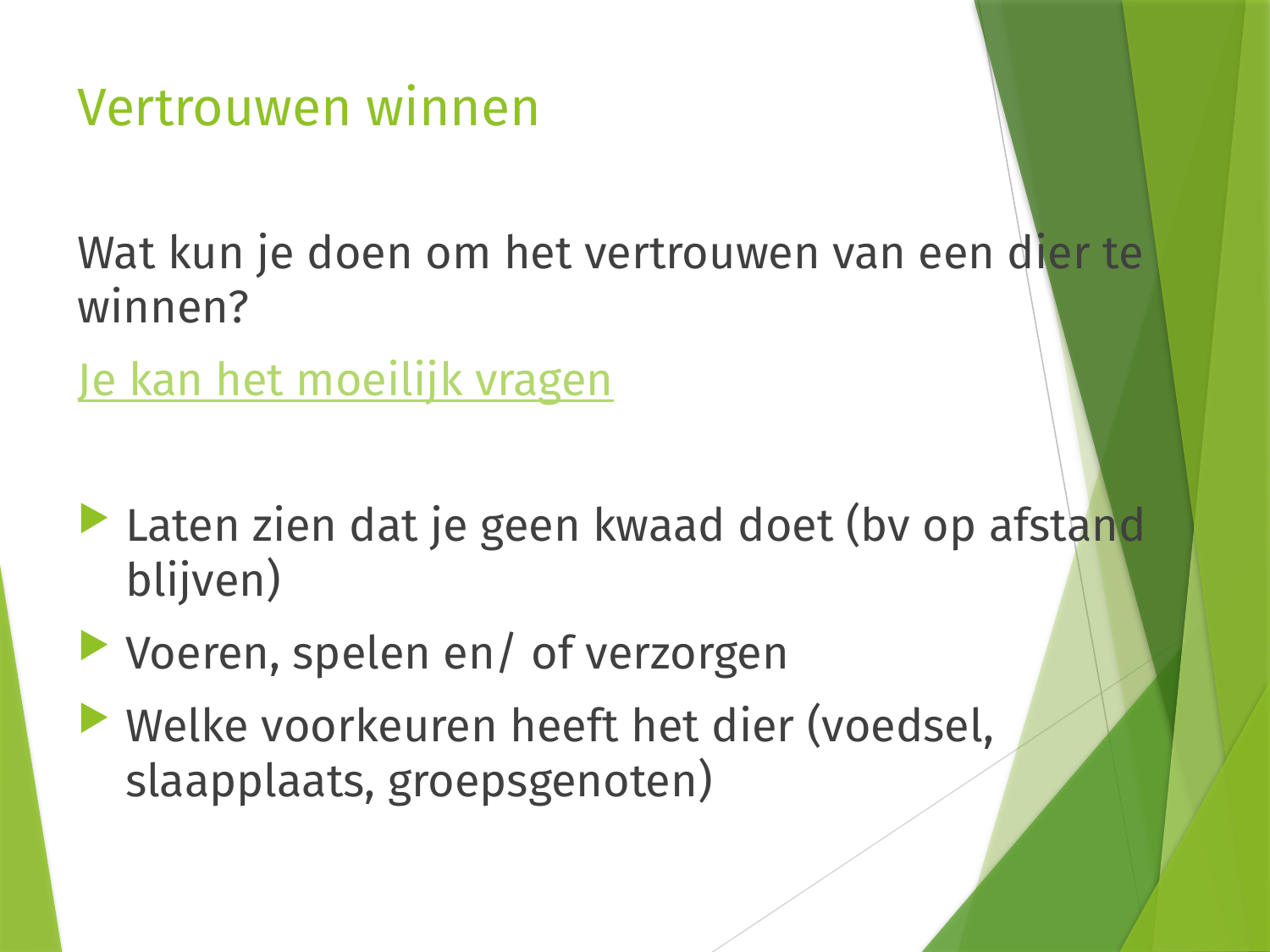

# Vertrouwen winnen
Wat kun je doen om het vertrouwen van een dier te winnen?
Je kan het moeilijk vragen

Laten zien dat je geen kwaad doet (bv op afstand blijven)
Voeren, spelen en/ of verzorgen
Welke voorkeuren heeft het dier (voedsel, slaapplaats, groepsgenoten)